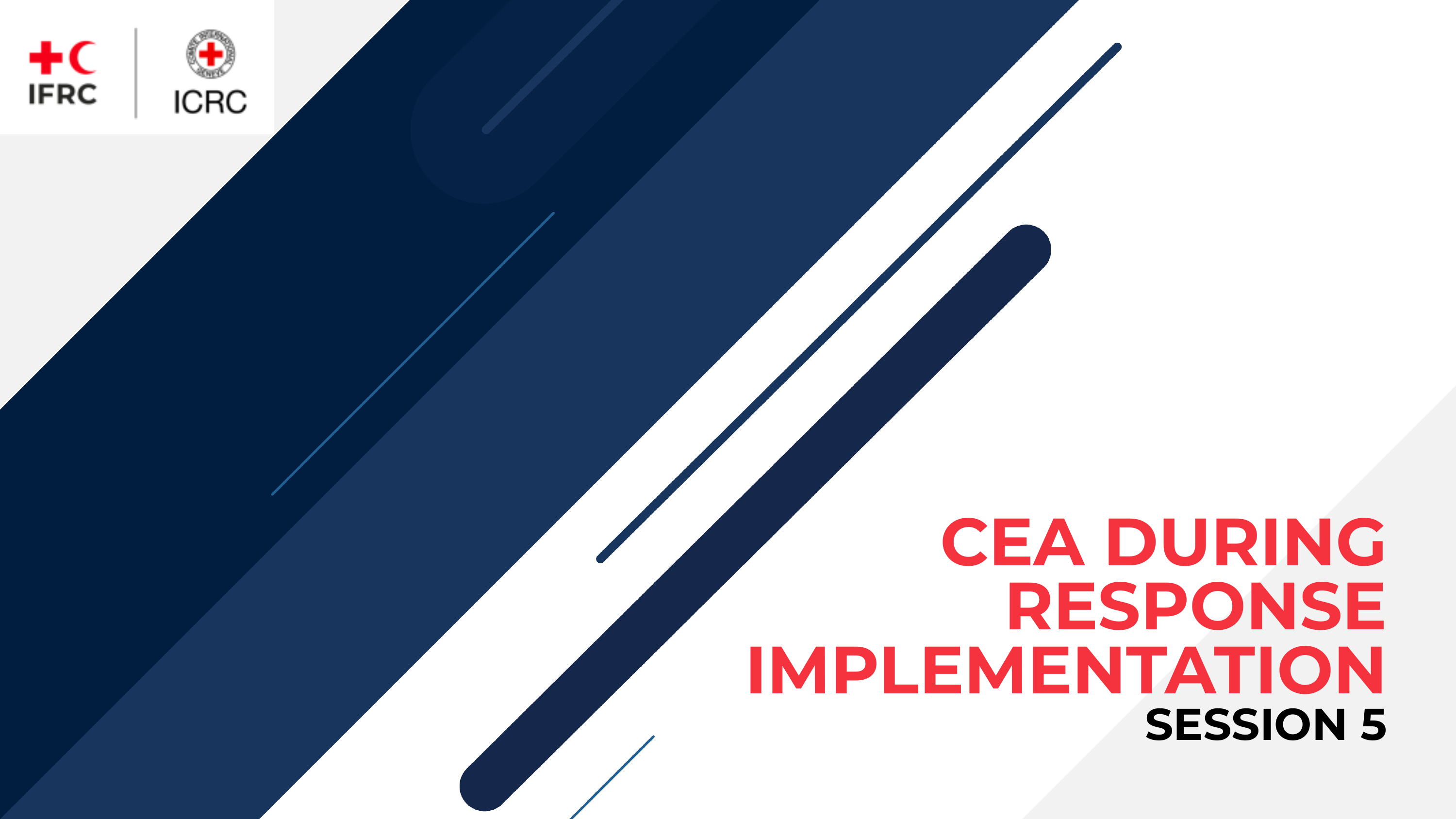

# CEA DURING RESPONSE IMPLEMENTATION SESSION 5